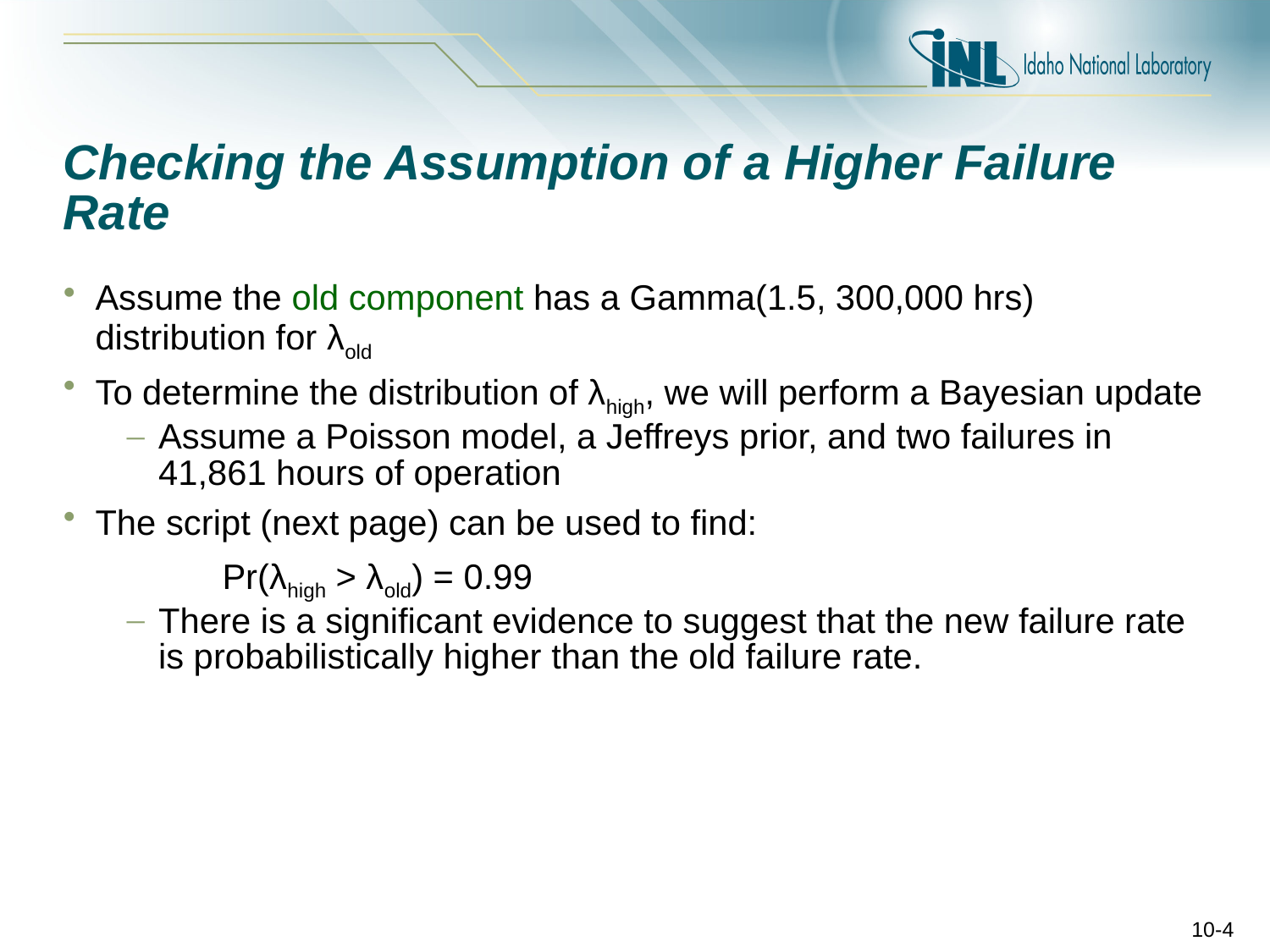

# Checking the Assumption of a Higher Failure Rate
Assume the old component has a Gamma(1.5, 300,000 hrs) distribution for λold
To determine the distribution of λhigh, we will perform a Bayesian update
Assume a Poisson model, a Jeffreys prior, and two failures in 41,861 hours of operation
The script (next page) can be used to find:
		Pr(λhigh > λold) = 0.99
There is a significant evidence to suggest that the new failure rate is probabilistically higher than the old failure rate.
10-4